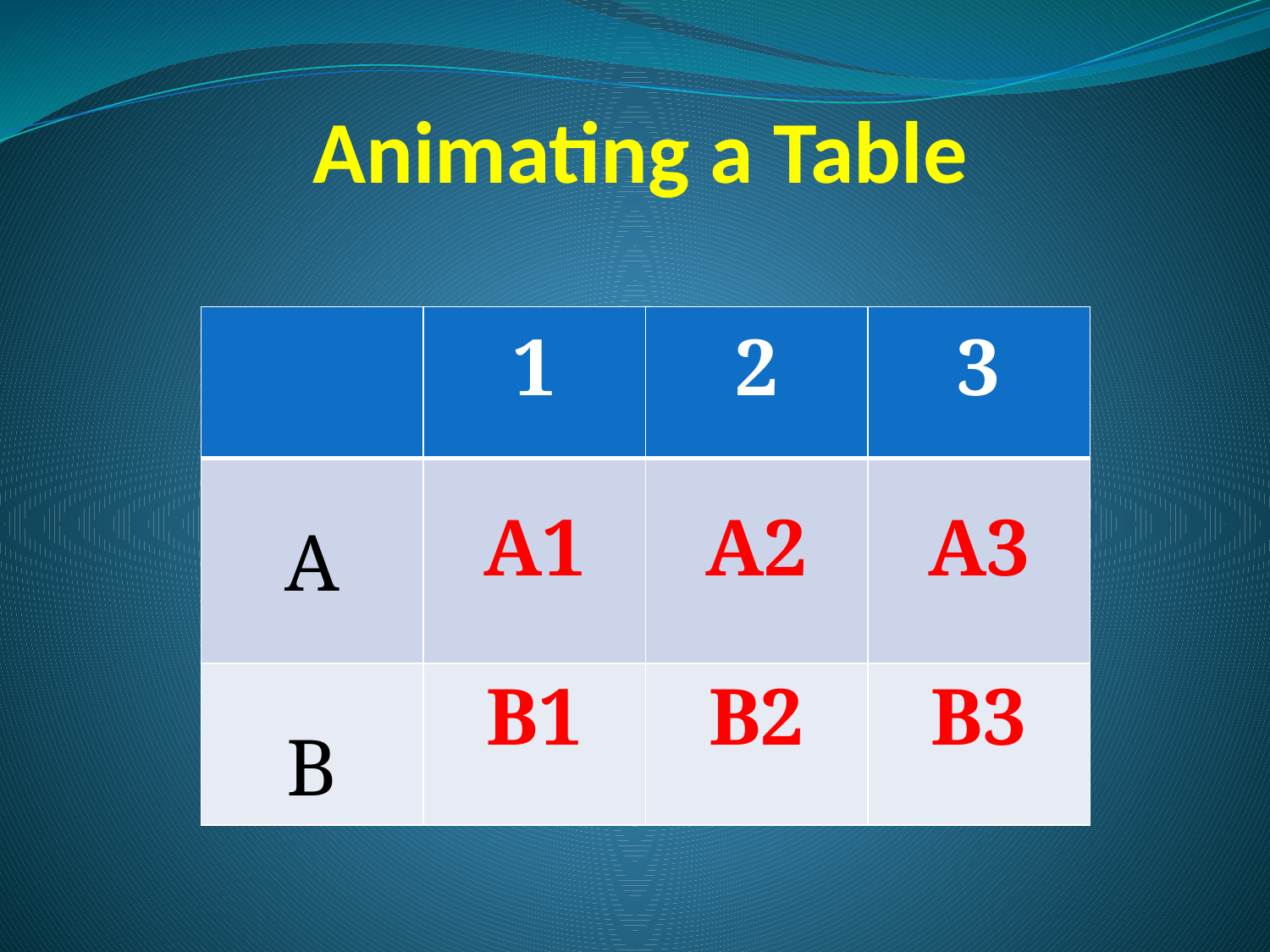

# Animating a Table
|  | 1 | 2 | 3 |
| --- | --- | --- | --- |
| A |  |  |  |
| B |  |  |  |
A1
A2
A3
B1
B2
B3